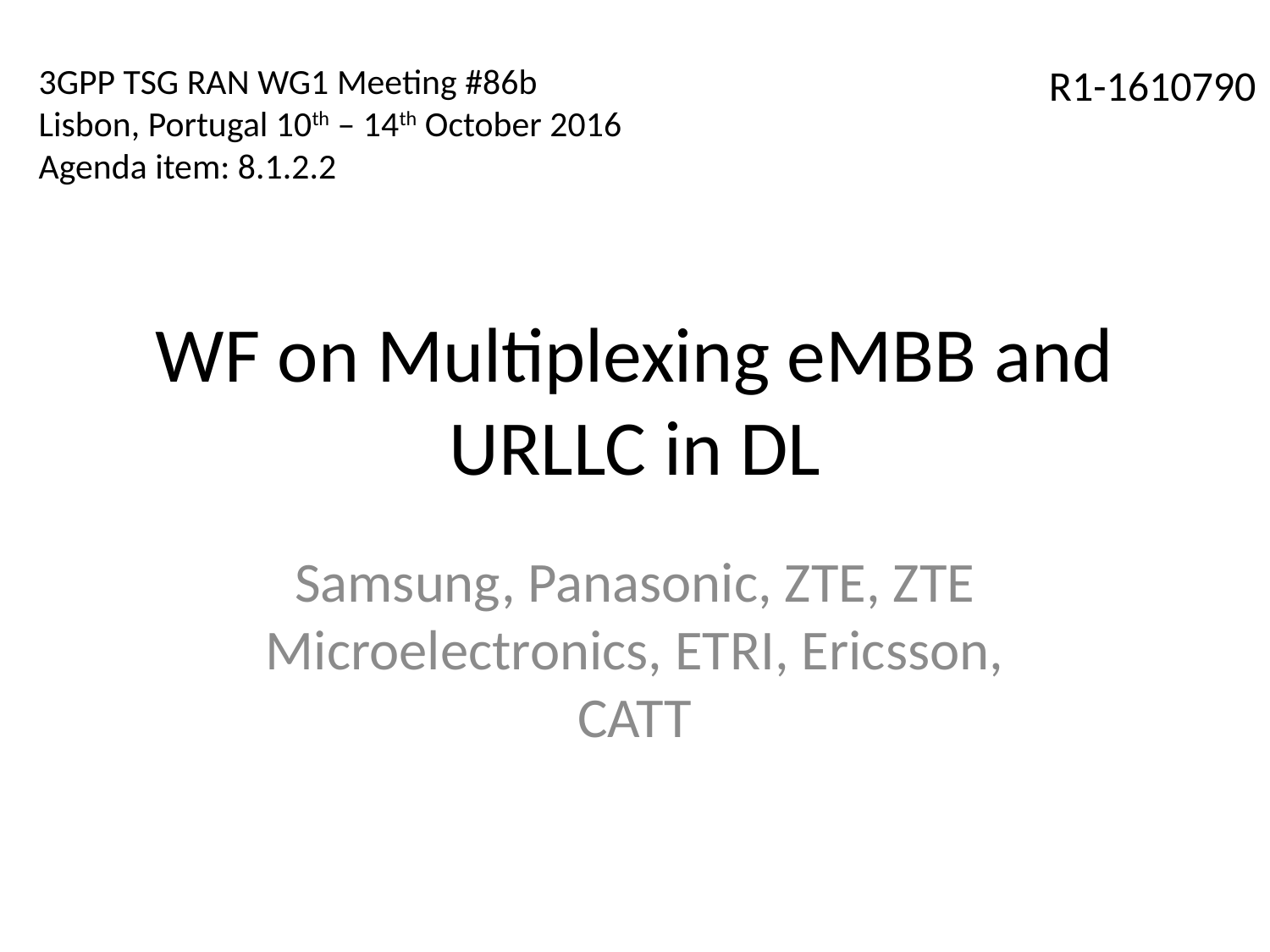

3GPP TSG RAN WG1 Meeting #86b
Lisbon, Portugal 10th – 14th October 2016
Agenda item: 8.1.2.2
R1-1610790
# WF on Multiplexing eMBB and URLLC in DL
Samsung, Panasonic, ZTE, ZTE Microelectronics, ETRI, Ericsson, CATT